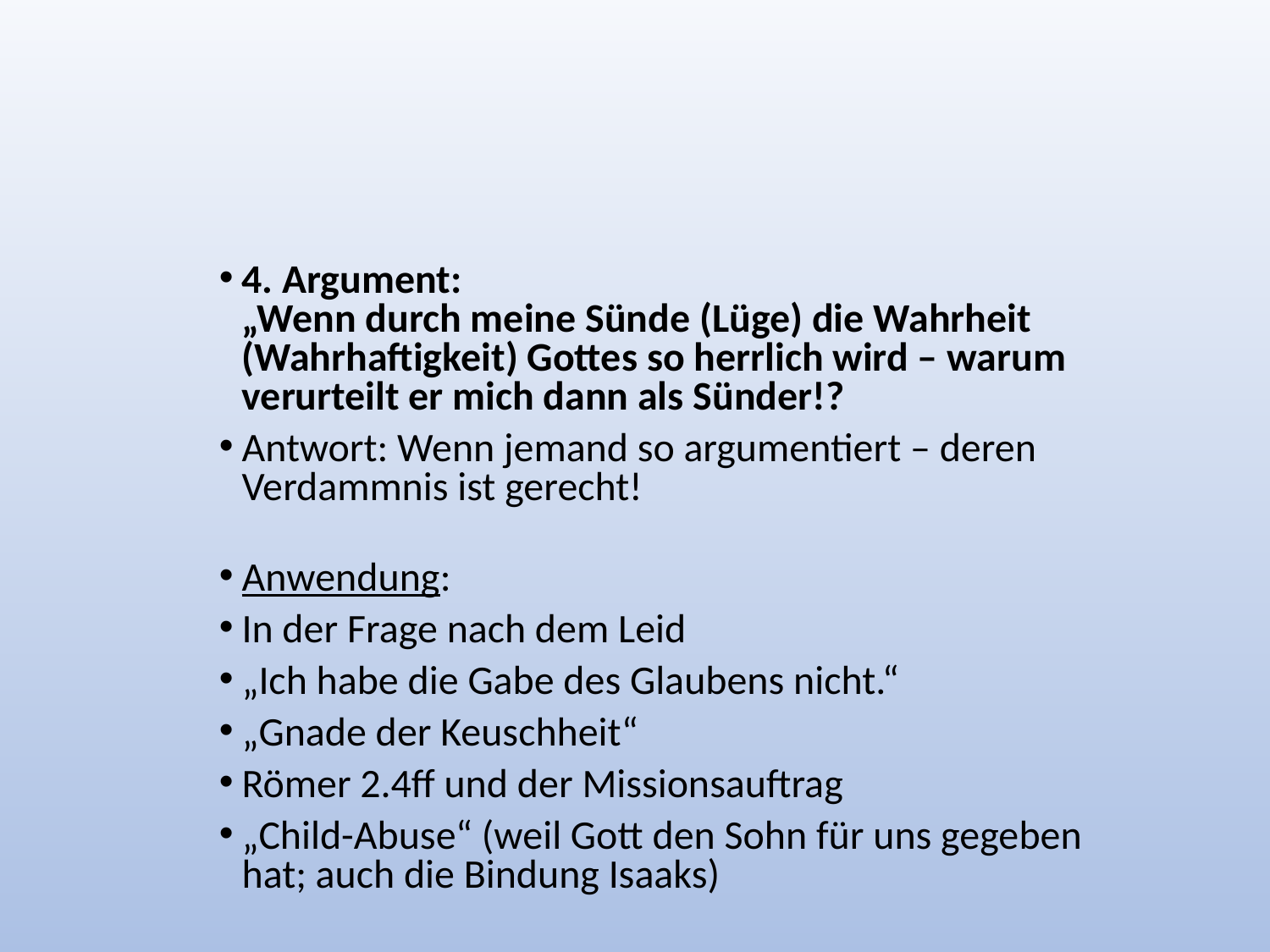

#

4. Argument:
„Wenn durch meine Sünde (Lüge) die Wahrheit (Wahrhaftigkeit) Gottes so herrlich wird – warum verurteilt er mich dann als Sünder!?
Antwort: Wenn jemand so argumentiert – deren Verdammnis ist gerecht!
Anwendung:
In der Frage nach dem Leid
„Ich habe die Gabe des Glaubens nicht.“
„Gnade der Keuschheit“
Römer 2.4ff und der Missionsauftrag
„Child-Abuse“ (weil Gott den Sohn für uns gegeben hat; auch die Bindung Isaaks)